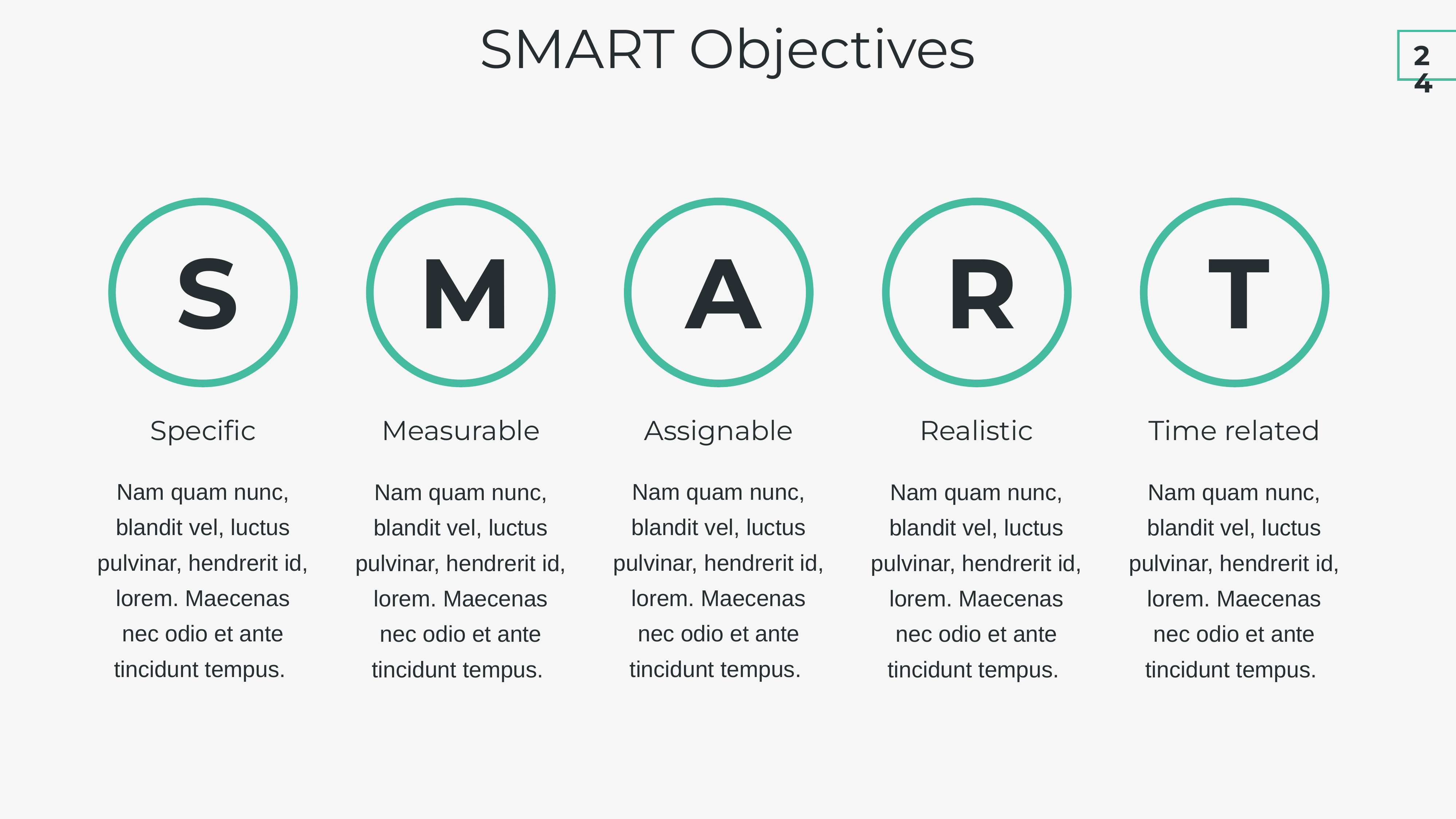

SMART Objectives
24

S
m
a
r
t
Specific
Measurable
Assignable
Realistic
Time related
Nam quam nunc, blandit vel, luctus pulvinar, hendrerit id, lorem. Maecenas nec odio et ante tincidunt tempus.
Nam quam nunc, blandit vel, luctus pulvinar, hendrerit id, lorem. Maecenas nec odio et ante tincidunt tempus.
Nam quam nunc, blandit vel, luctus pulvinar, hendrerit id, lorem. Maecenas nec odio et ante tincidunt tempus.
Nam quam nunc, blandit vel, luctus pulvinar, hendrerit id, lorem. Maecenas nec odio et ante tincidunt tempus.
Nam quam nunc, blandit vel, luctus pulvinar, hendrerit id, lorem. Maecenas nec odio et ante tincidunt tempus.